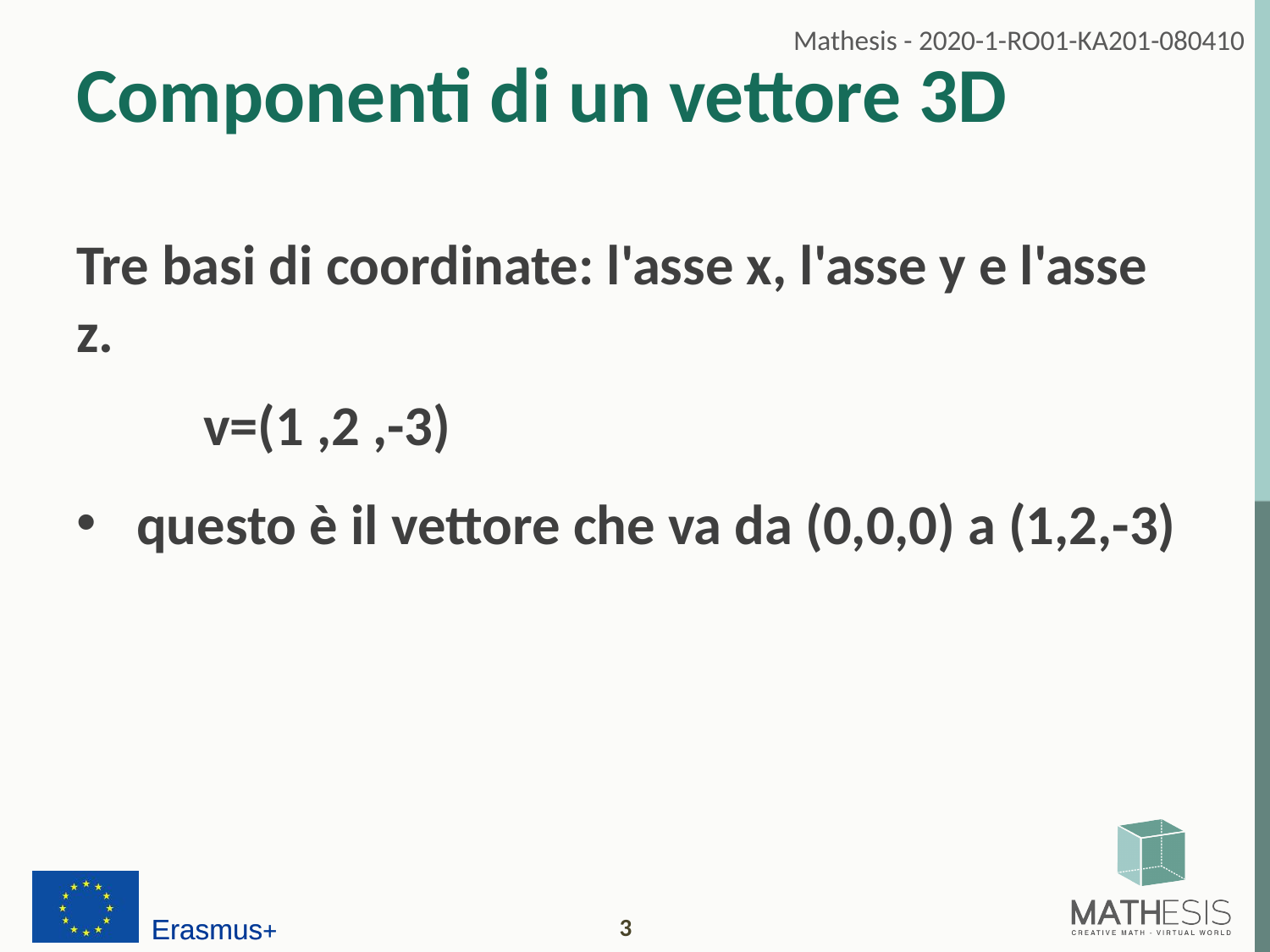

# Componenti di un vettore 3D

Tre basi di coordinate: l'asse x, l'asse y e l'asse z.
	v=(1 ,2 ,-3)
 questo è il vettore che va da (0,0,0) a (1,2,-3)